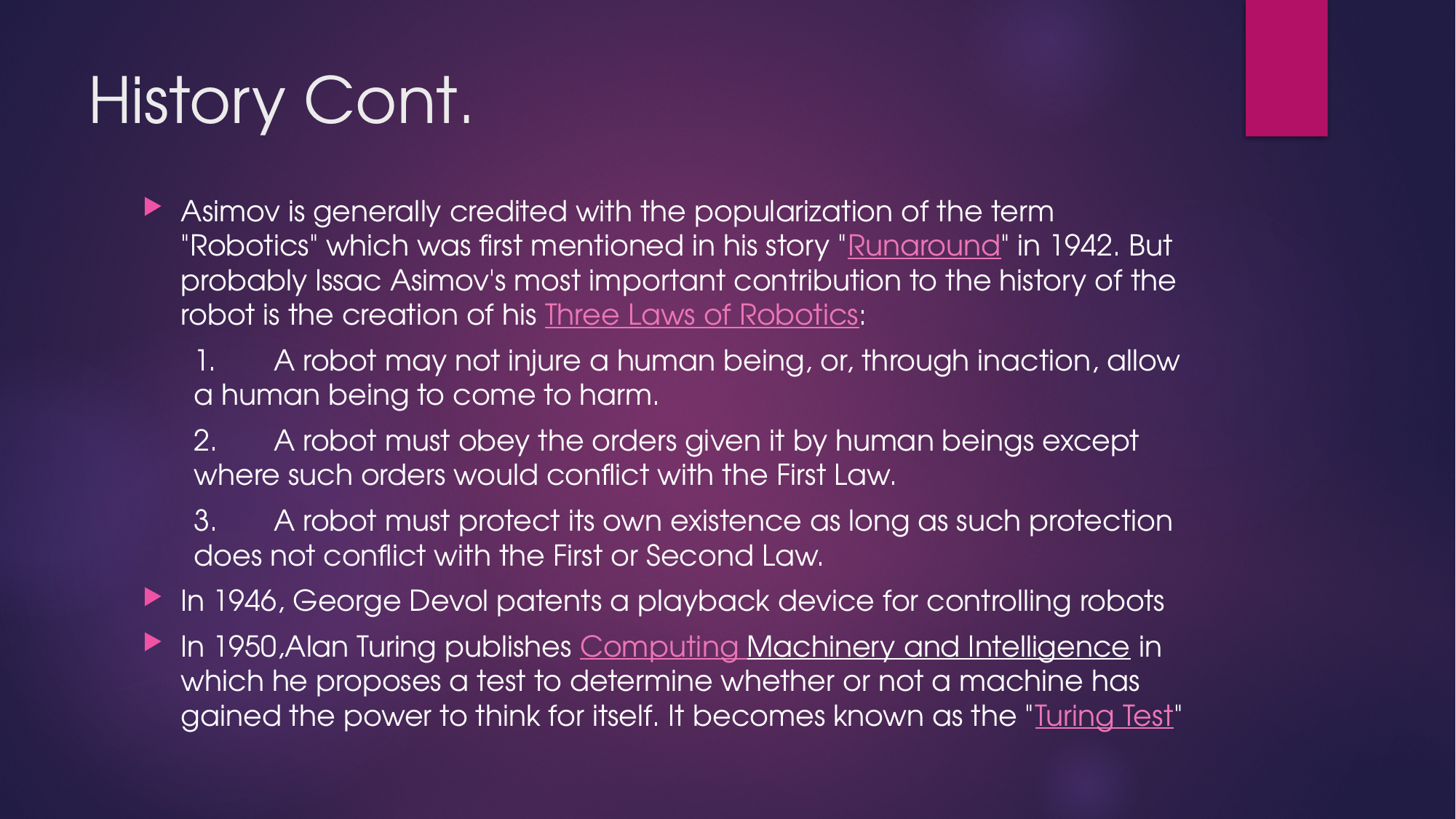

# History Cont.
Asimov is generally credited with the popularization of the term "Robotics" which was first mentioned in his story "Runaround" in 1942. But probably Issac Asimov's most important contribution to the history of the robot is the creation of his Three Laws of Robotics:
1.	A robot may not injure a human being, or, through inaction, allow a human being to come to harm.
2.	A robot must obey the orders given it by human beings except where such orders would conflict with the First Law.
3.	A robot must protect its own existence as long as such protection does not conflict with the First or Second Law.
In 1946, George Devol patents a playback device for controlling robots
In 1950,Alan Turing publishes Computing Machinery and Intelligence in which he proposes a test to determine whether or not a machine has gained the power to think for itself. It becomes known as the "Turing Test"